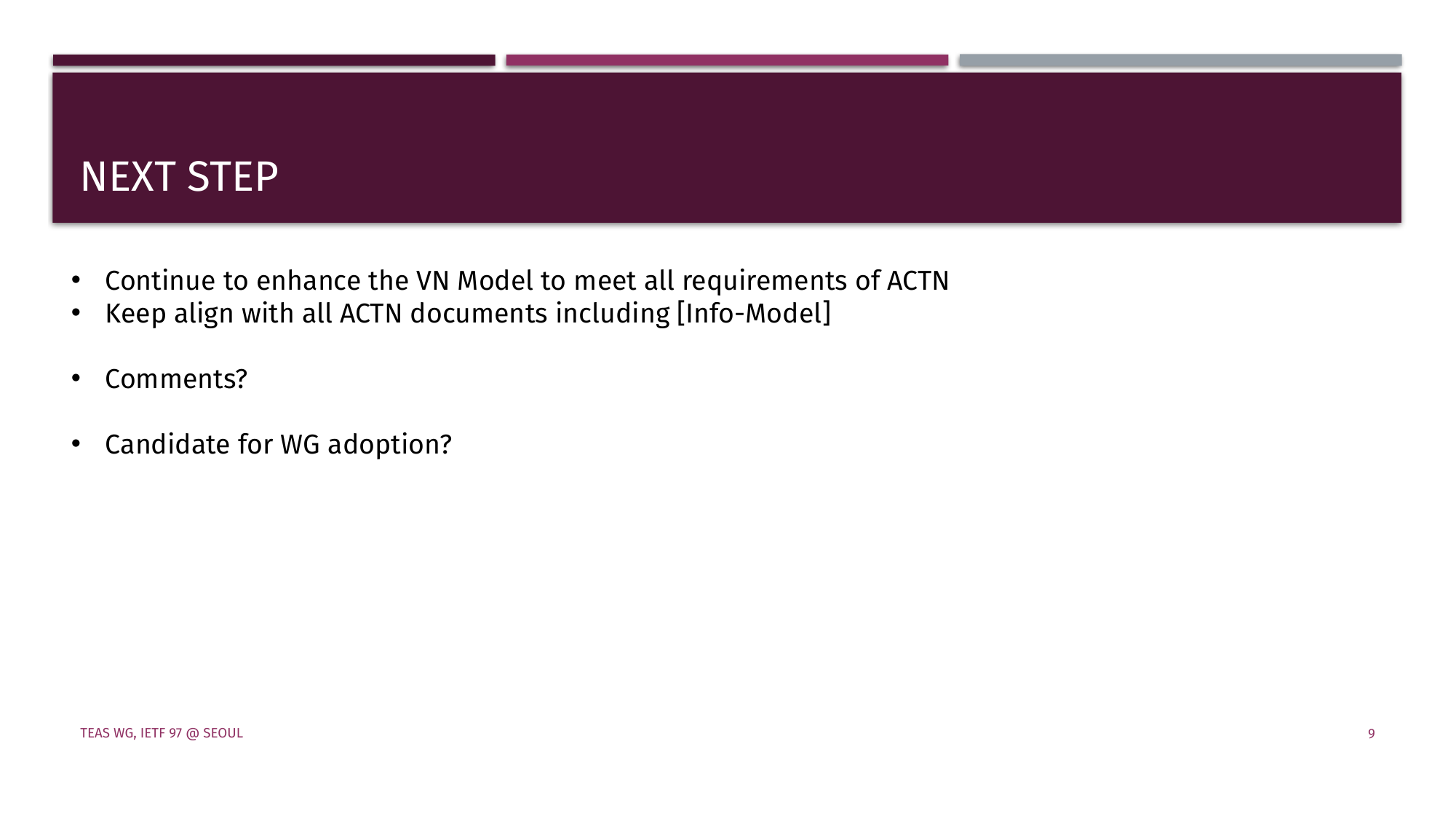

# Next Step
Continue to enhance the VN Model to meet all requirements of ACTN
Keep align with all ACTN documents including [Info-Model]

Comments?

Candidate for WG adoption?
TEAS WG, IETF 97 @ Seoul
9